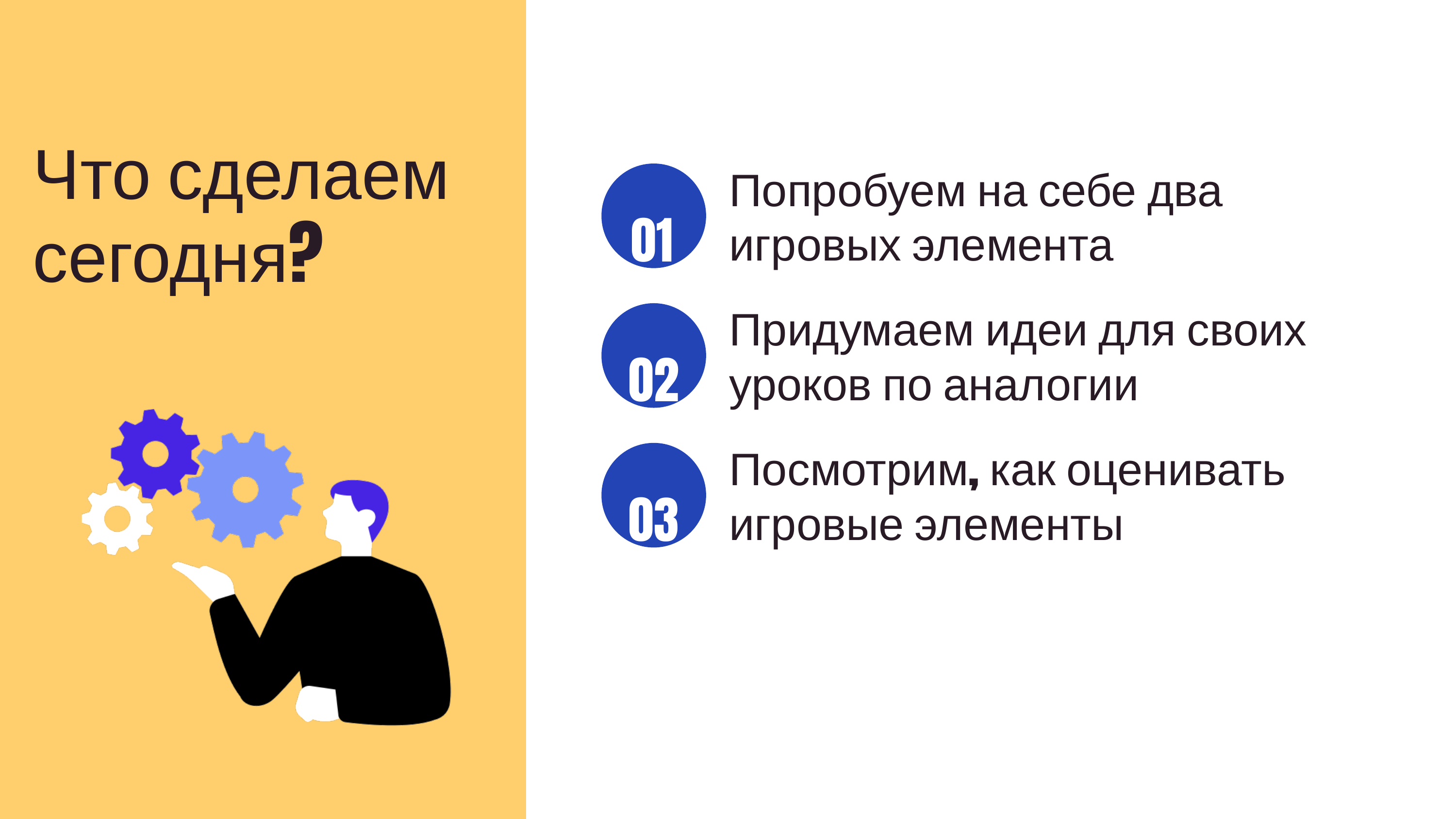

Что сделаем сегодня?
Попробуем на себе два игровых элемента

01
Придумаем идеи для своих уроков по аналогии

02

Посмотрим, как оценивать игровые элементы

03